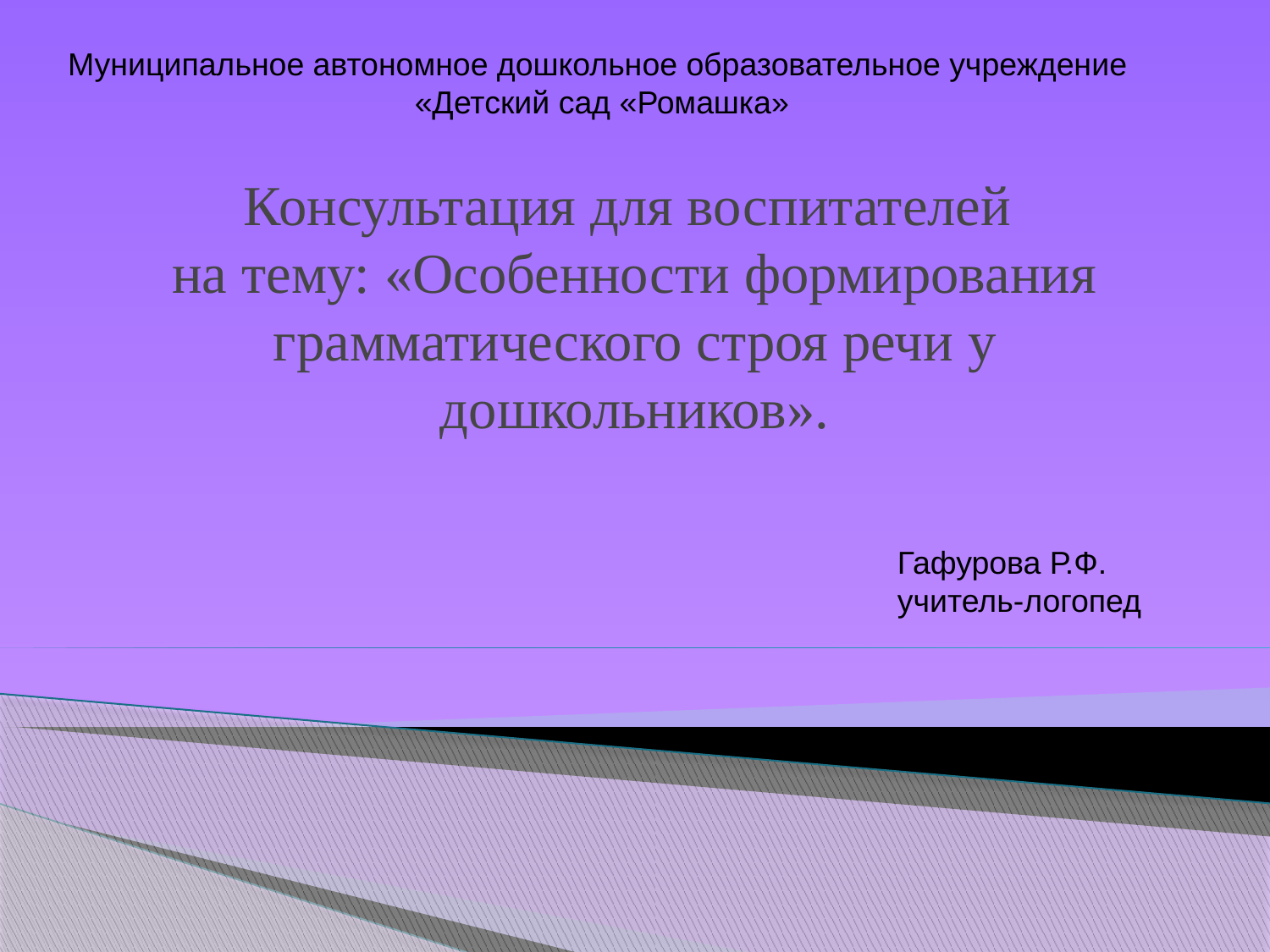

Муниципальное автономное дошкольное образовательное учреждение
 «Детский сад «Ромашка»
# Консультация для воспитателей на тему: «Особенности формирования грамматического строя речи у дошкольников».
Гафурова Р.Ф.
учитель-логопед